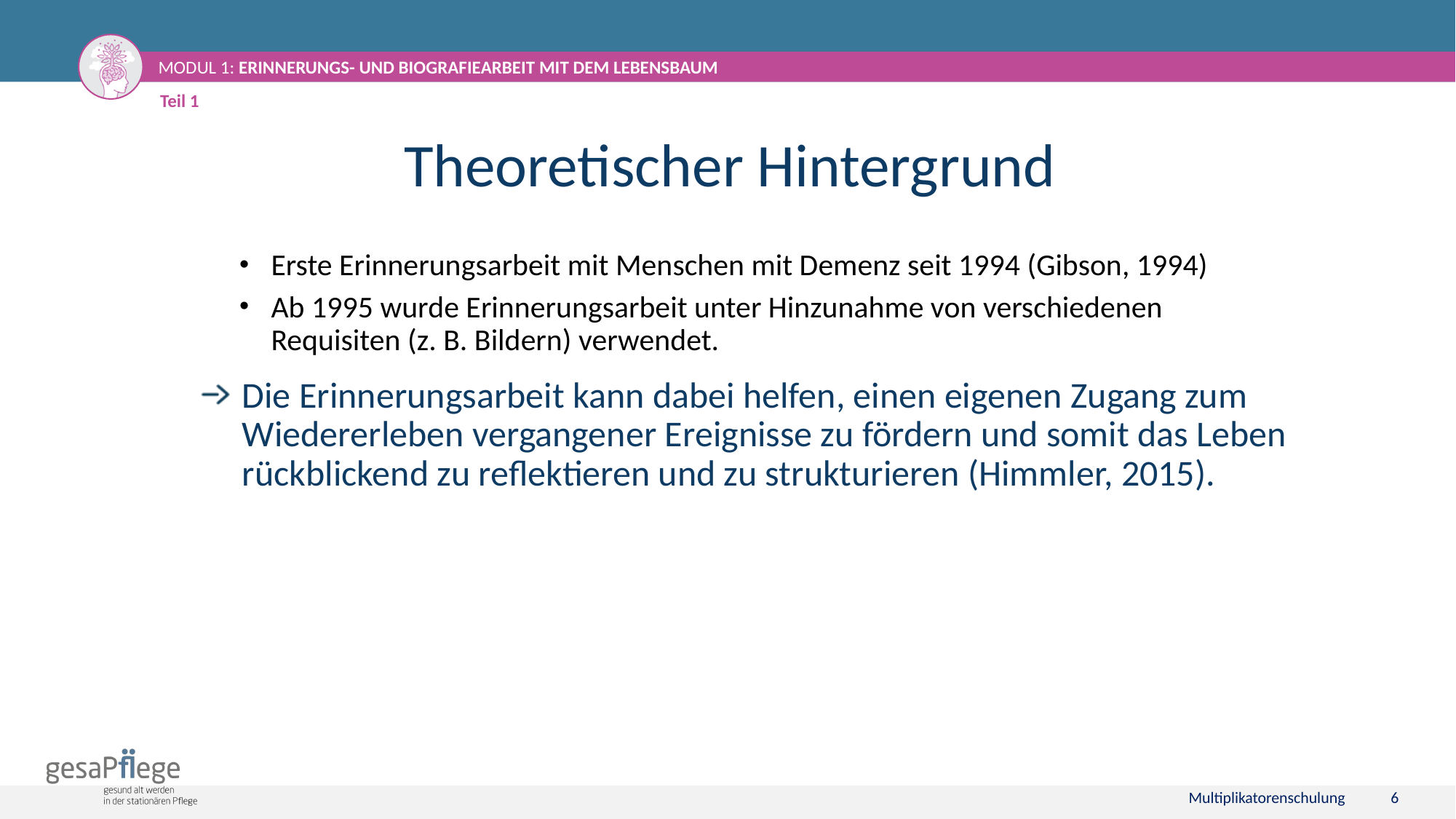

Teil 1
# Theoretischer Hintergrund
Erste Erinnerungsarbeit mit Menschen mit Demenz seit 1994 (Gibson, 1994)
Ab 1995 wurde Erinnerungsarbeit unter Hinzunahme von verschiedenen
Requisiten (z. B. Bildern) verwendet.
Die Erinnerungsarbeit kann dabei helfen, einen eigenen Zugang zum Wiedererleben vergangener Ereignisse zu fördern und somit das Leben rückblickend zu reflektieren und zu strukturieren (Himmler, 2015).

Multiplikatorenschulung
6